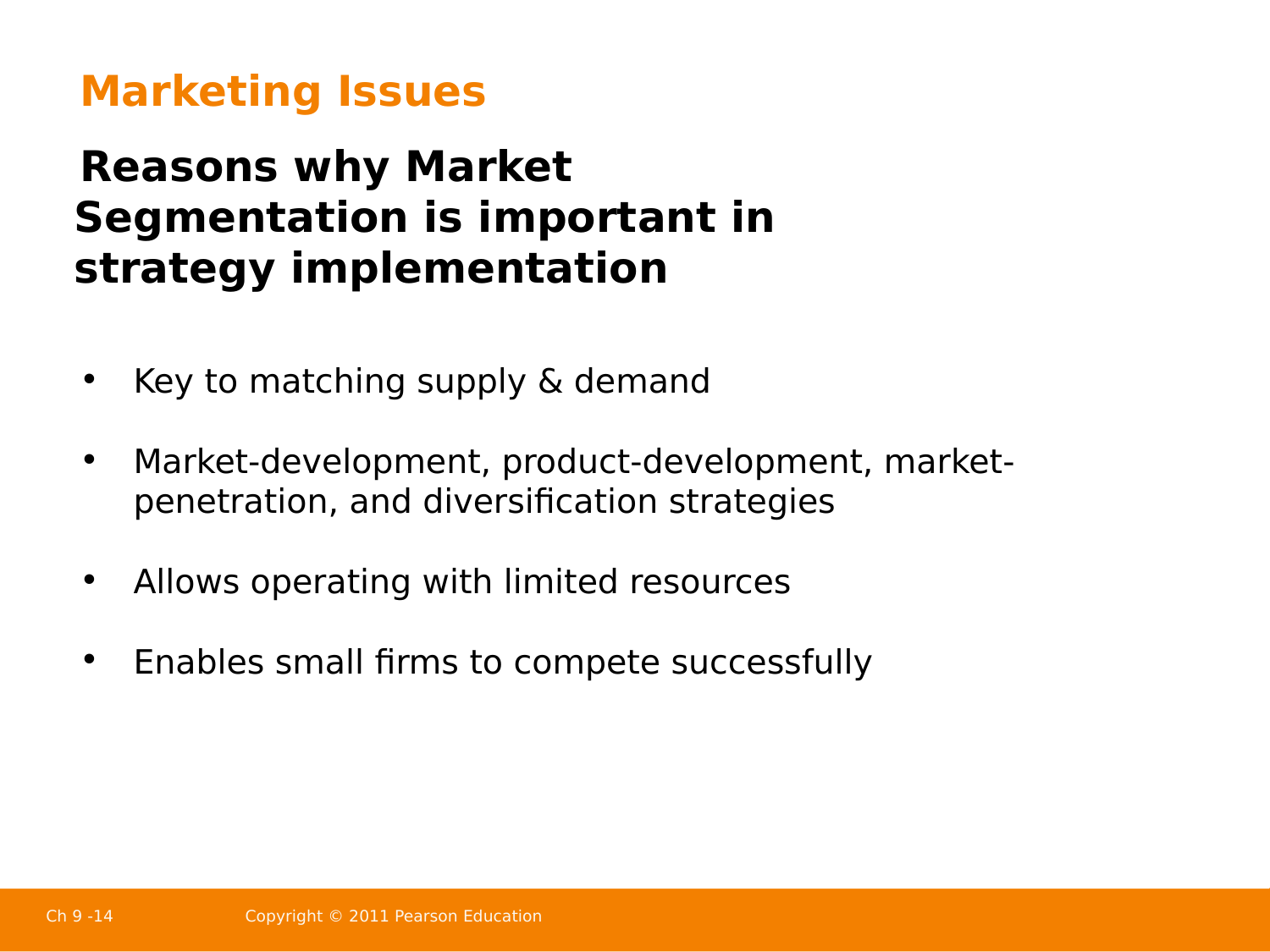

Marketing Issues
Reasons why Market Segmentation is important in strategy implementation
Key to matching supply & demand

Market-development, product-development, market-penetration, and diversification strategies

Allows operating with limited resources

Enables small firms to compete successfully
Ch 9 -14
Copyright © 2011 Pearson Education